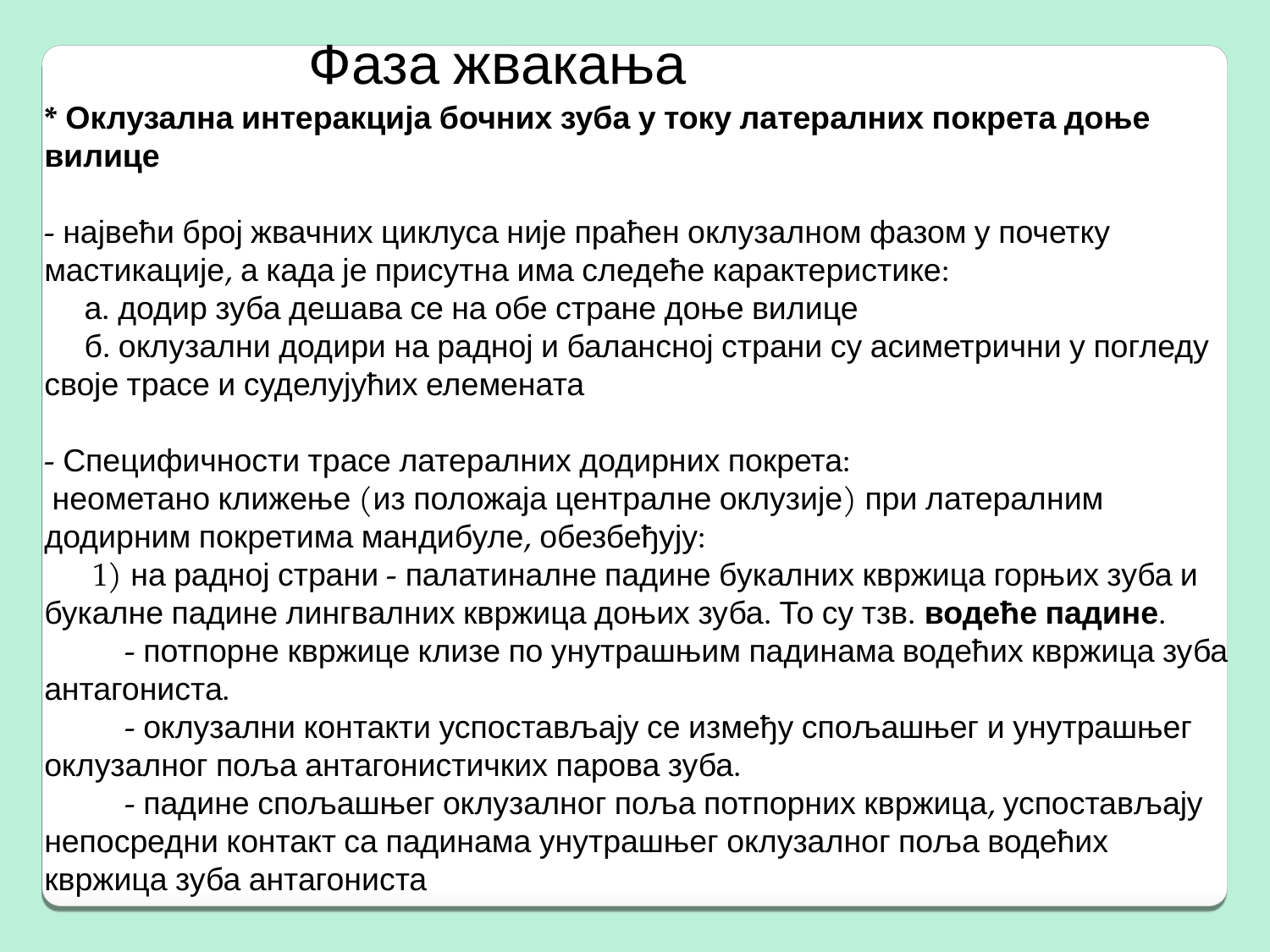

Фаза жвакања
* Оклузална интеракција бочних зуба у току латералних покрета доње вилице

- највећи број жвачних циклуса није праћен оклузалном фазом у почетку мастикације, а када је присутна има следеће карактеристике:
     а. додир зуба дешава се на обе стране доње вилице
     б. оклузални додири на радној и балансној страни су асиметрични у погледу своје трасе и суделујућих елемената

- Специфичности трасе латералних додирних покрета:
 неометано клижење (из положаја централне оклузије) при латералним додирним покретима мандибуле, обезбеђују:
      1) на радној страни - палатиналне падине букалних квржица горњих зуба и букалне падине лингвалних квржица доњих зуба. То су тзв. водеће падине.
          - потпорне квржице клизе по унутрашњим падинама водећих квржица зуба антагониста.
          - оклузални контакти успостављају се између спољашњег и унутрашњег оклузалног поља антагонистичких парова зуба.
          - падине спољашњег оклузалног поља потпорних квржица, успостављају непосредни контакт са падинама унутрашњег оклузалног поља водећих квржица зуба антагониста